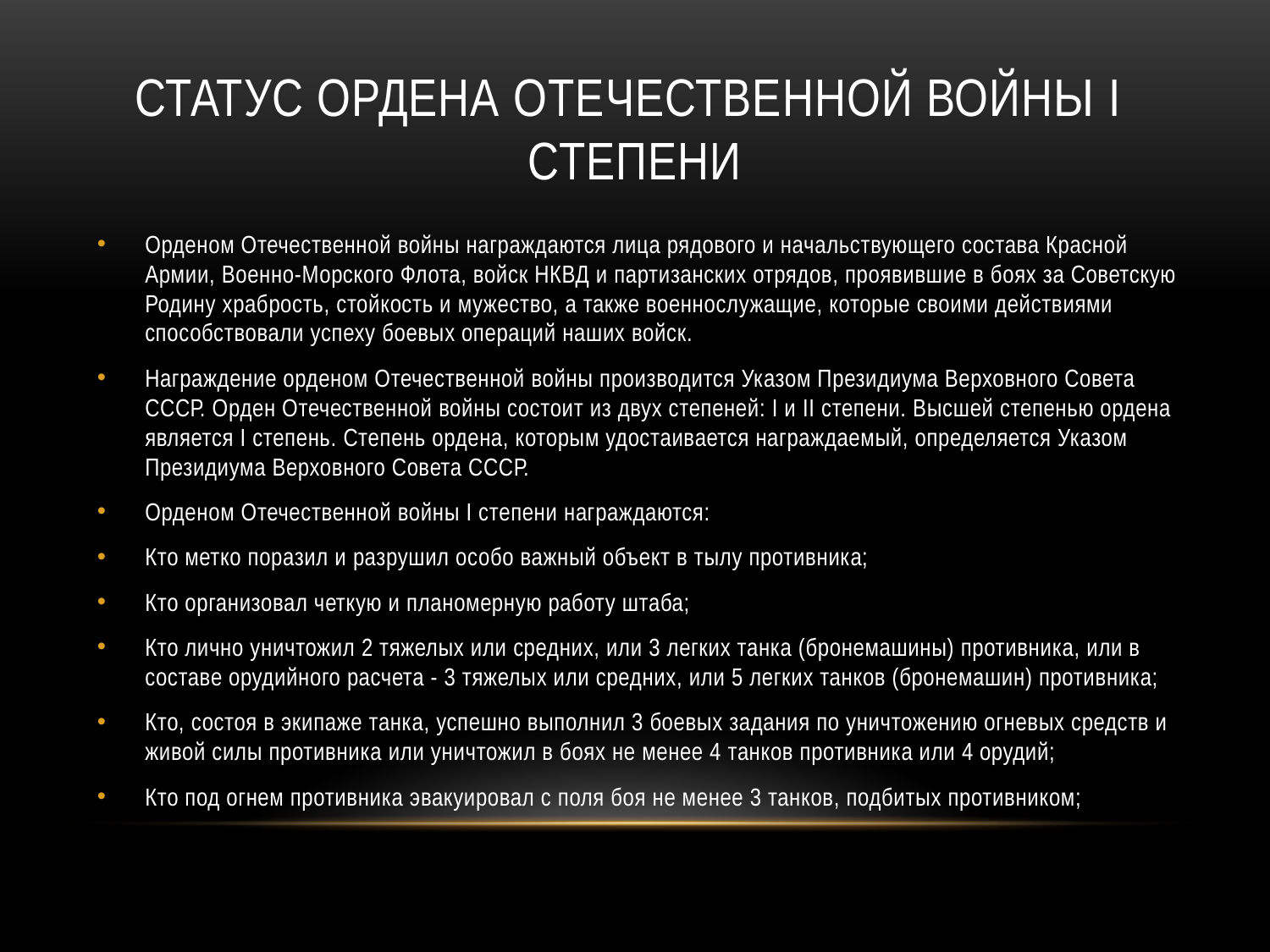

# Статус Ордена Отечественной Войны I  степени
Орденом Отечественной войны награждаются лица рядового и начальствующего состава Красной Армии, Военно-Морского Флота, войск НКВД и партизанских отрядов, проявившие в боях за Советскую Родину храбрость, стойкость и мужество, а также военнослужащие, которые своими действиями способствовали успеху боевых операций наших войск.
Награждение орденом Отечественной войны производится Указом Президиума Верховного Совета СССР. Орден Отечественной войны состоит из двух степеней: I и II степени. Высшей степенью ордена является I степень. Степень ордена, которым удостаивается награждаемый, определяется Указом Президиума Верховного Совета СССР.
Орденом Отечественной войны I степени награждаются:
Кто метко поразил и разрушил особо важный объект в тылу противника;
Кто организовал четкую и планомерную работу штаба;
Кто лично уничтожил 2 тяжелых или средних, или 3 легких танка (бронемашины) противника, или в составе орудийного расчета - 3 тяжелых или средних, или 5 легких танков (бронемашин) противника;
Кто, состоя в экипаже танка, успешно выполнил 3 боевых задания по уничтожению огневых средств и живой силы противника или уничтожил в боях не менее 4 танков противника или 4 орудий;
Кто под огнем противника эвакуировал с поля боя не менее 3 танков, подбитых противником;